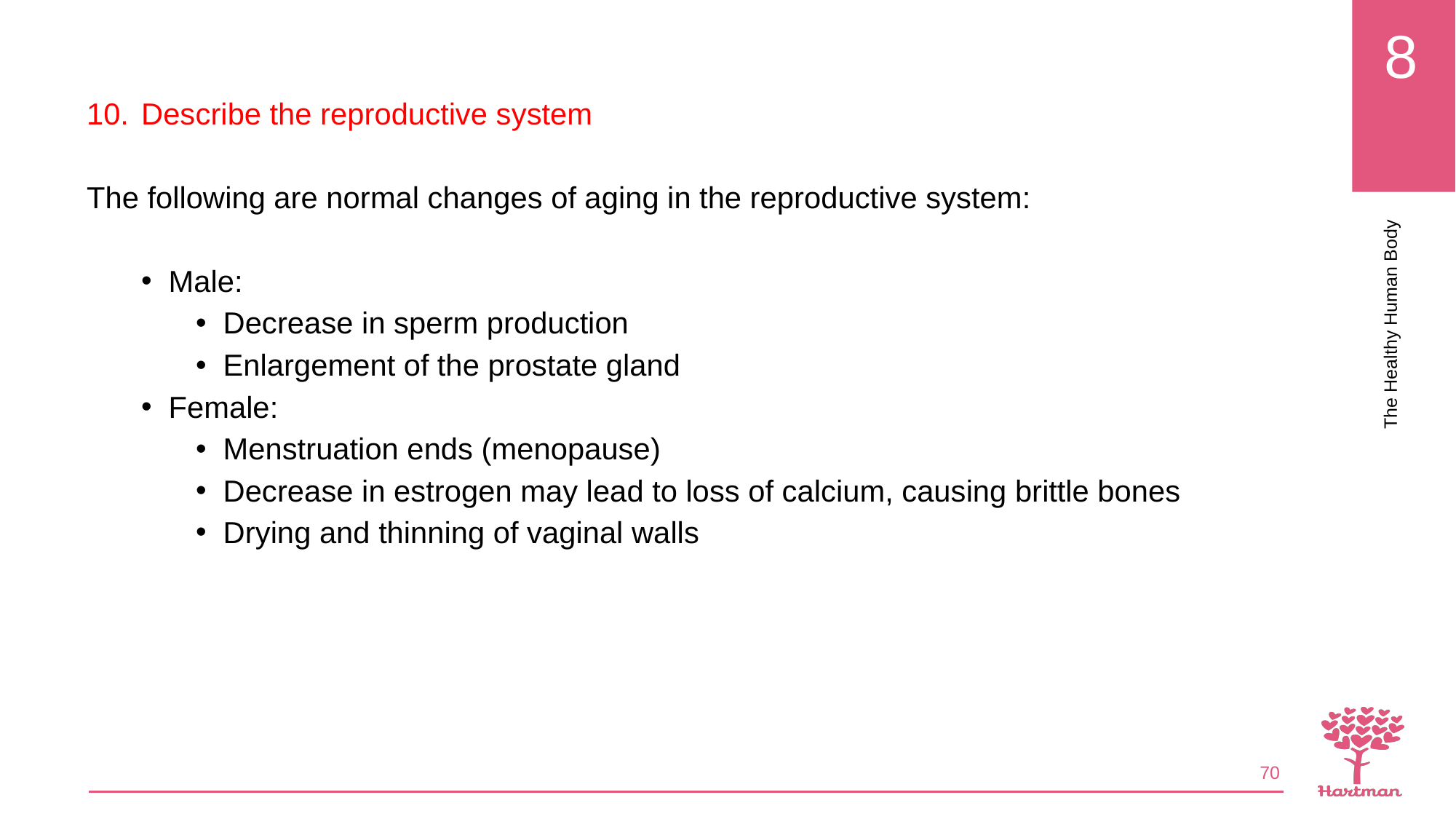

Describe the reproductive system

The following are normal changes of aging in the reproductive system:

Male:
Decrease in sperm production
Enlargement of the prostate gland
Female:
Menstruation ends (menopause)
Decrease in estrogen may lead to loss of calcium, causing brittle bones
Drying and thinning of vaginal walls

70